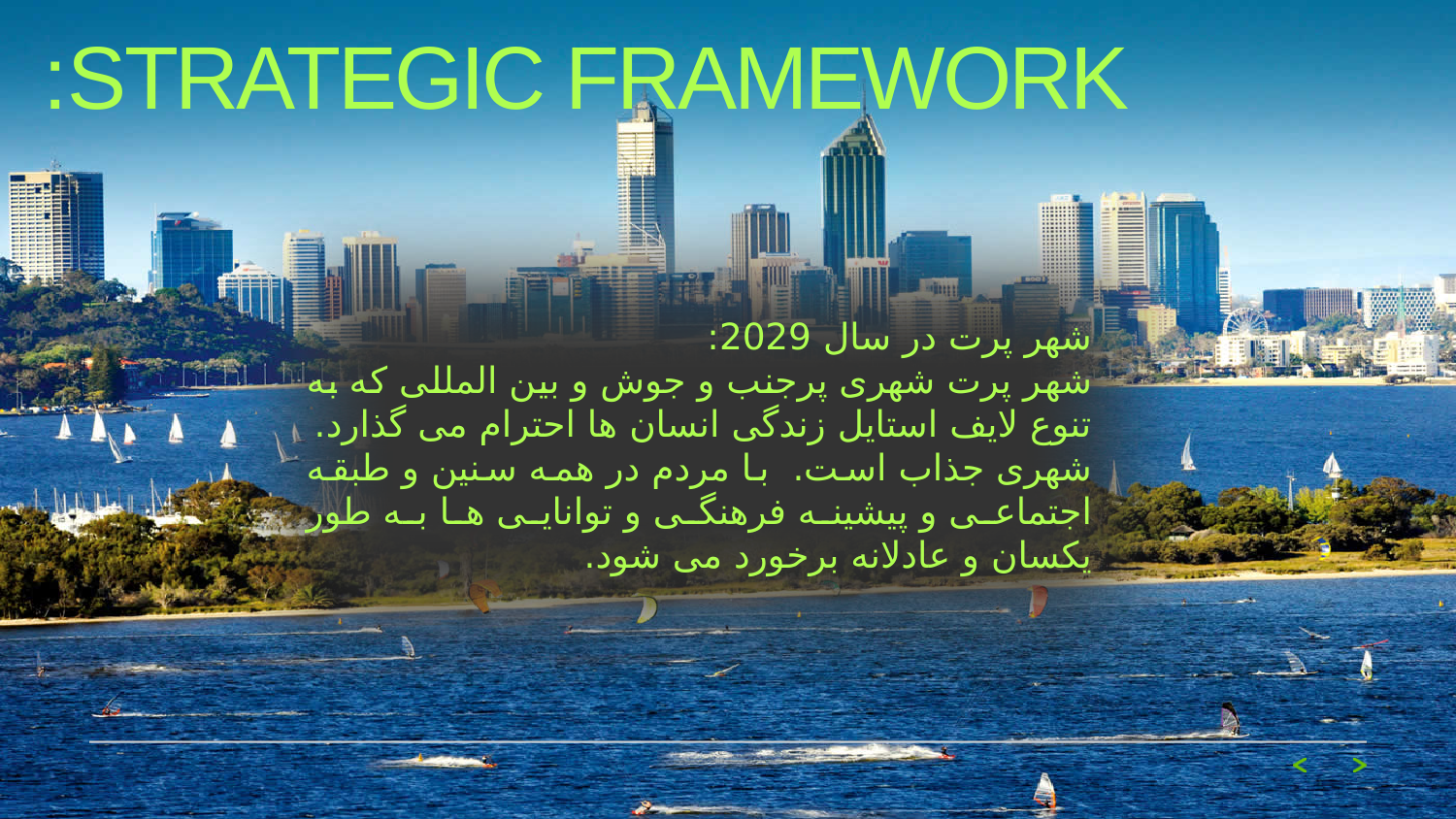

# Strategic Framework:

شهر پرت در سال 2029:
شهر پرت شهری پرجنب و جوش و بین المللی که به تنوع لایف استایل زندگی انسان ها احترام می گذارد.
شهری جذاب است.  با مردم در همه سنین و طبقه اجتماعی و پیشینه فرهنگی و توانایی ها به طور یکسان و عادلانه برخورد می شود.